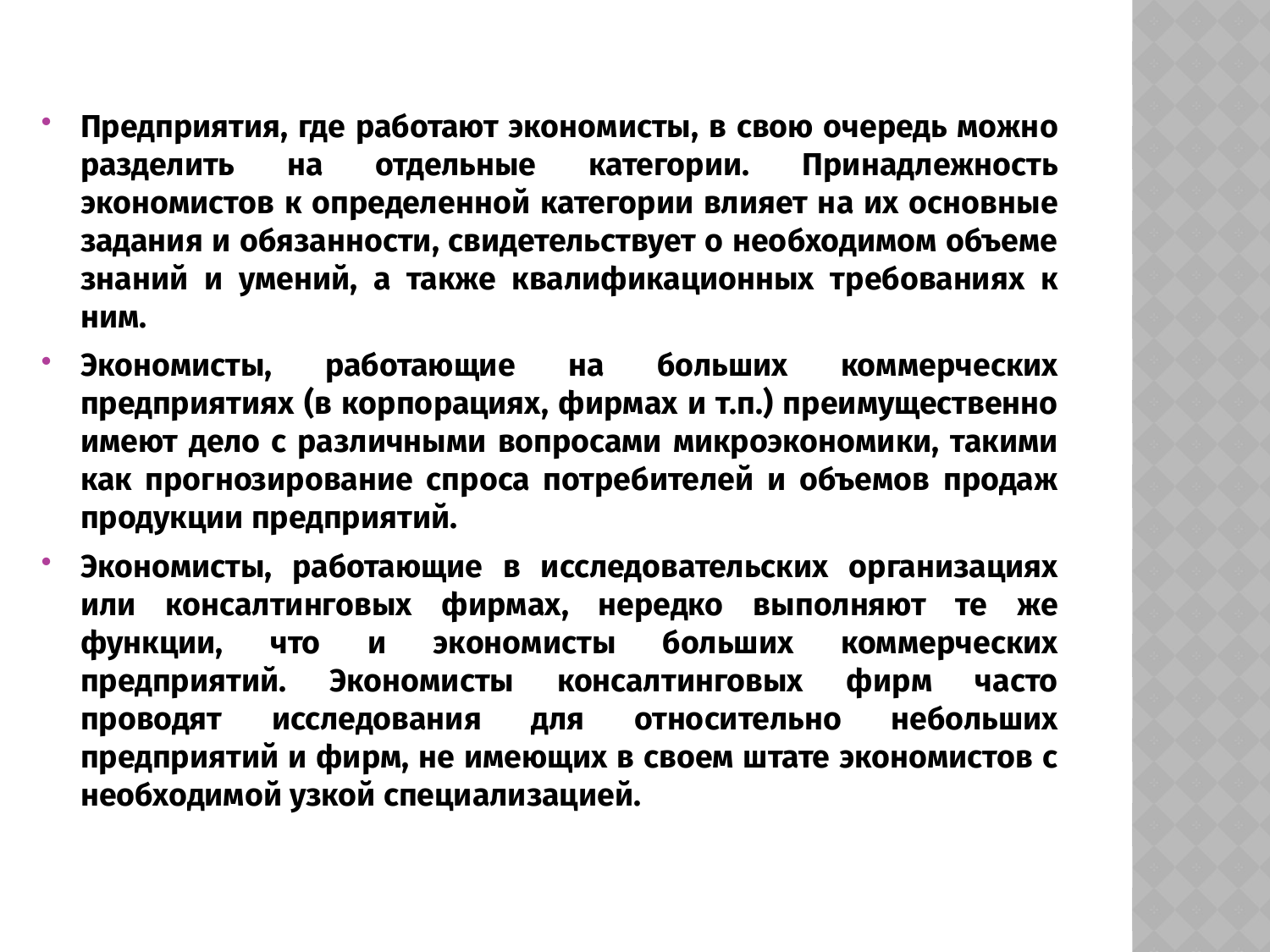

Предприятия, где работают экономисты, в свою очередь можно разделить на отдельные категории. Принадлежность экономистов к определенной категории влияет на их основные задания и обязанности, свидетельствует о необходимом объеме знаний и умений, а также квалификационных требованиях к ним.
Экономисты, работающие на больших коммерческих предприятиях (в корпорациях, фирмах и т.п.) преимущественно имеют дело с различными вопросами микроэкономики, такими как прогнозирование спроса потребителей и объемов продаж продукции предприятий.
Экономисты, работающие в исследовательских организациях или консалтинговых фирмах, нередко выполняют те же функции, что и экономисты больших коммерческих предприятий. Экономисты консалтинговых фирм часто проводят исследования для относительно небольших предприятий и фирм, не имеющих в своем штате экономистов с необходимой узкой специализацией.